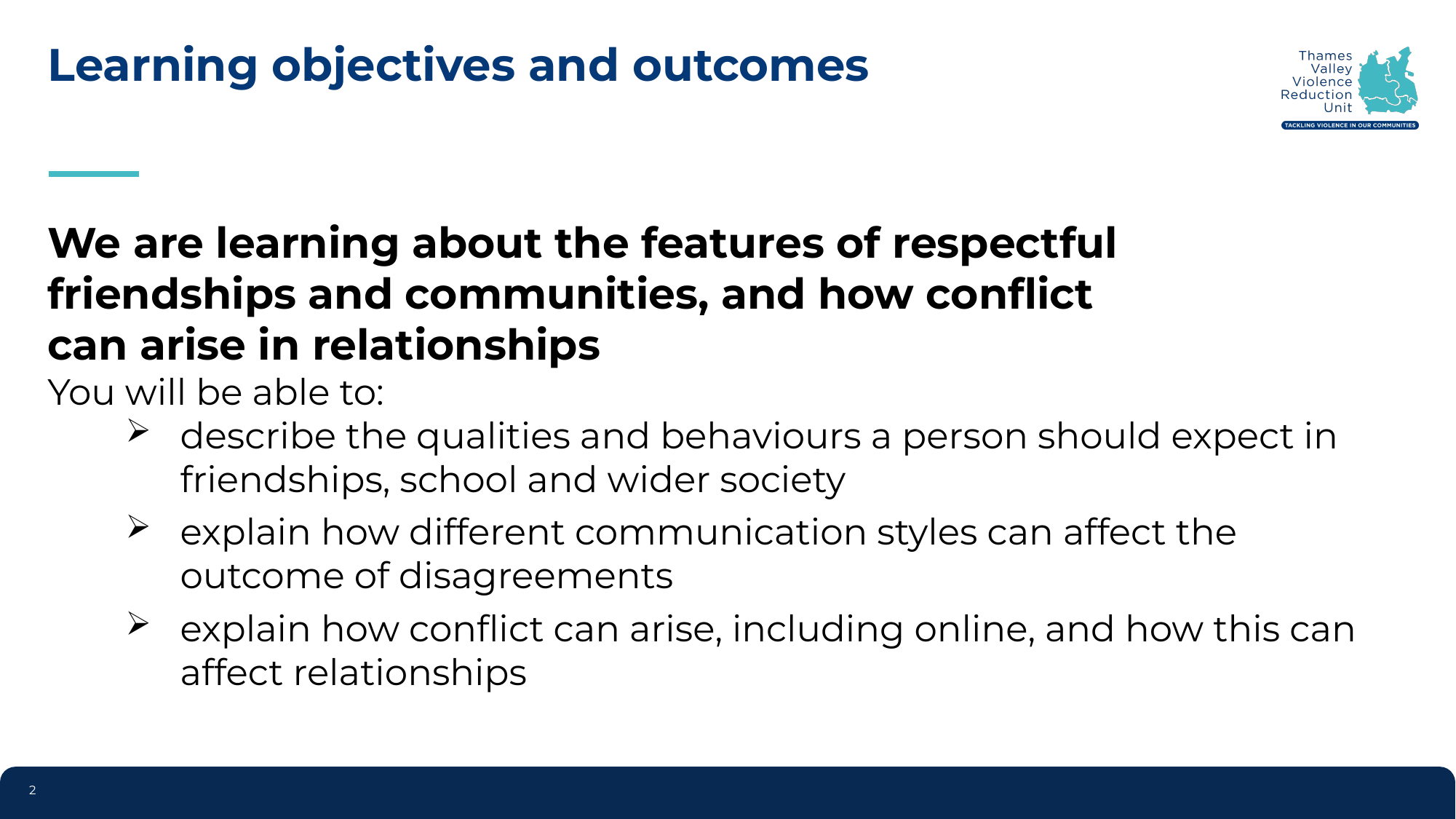

# Learning objectives and outcomes
We are learning about the features of respectful friendships and communities, and how conflict can arise in relationships
You will be able to:

describe the qualities and behaviours a person should expect in friendships, school and wider society
explain how different communication styles can affect the outcome of disagreements
explain how conflict can arise, including online, and how this can affect relationships
2